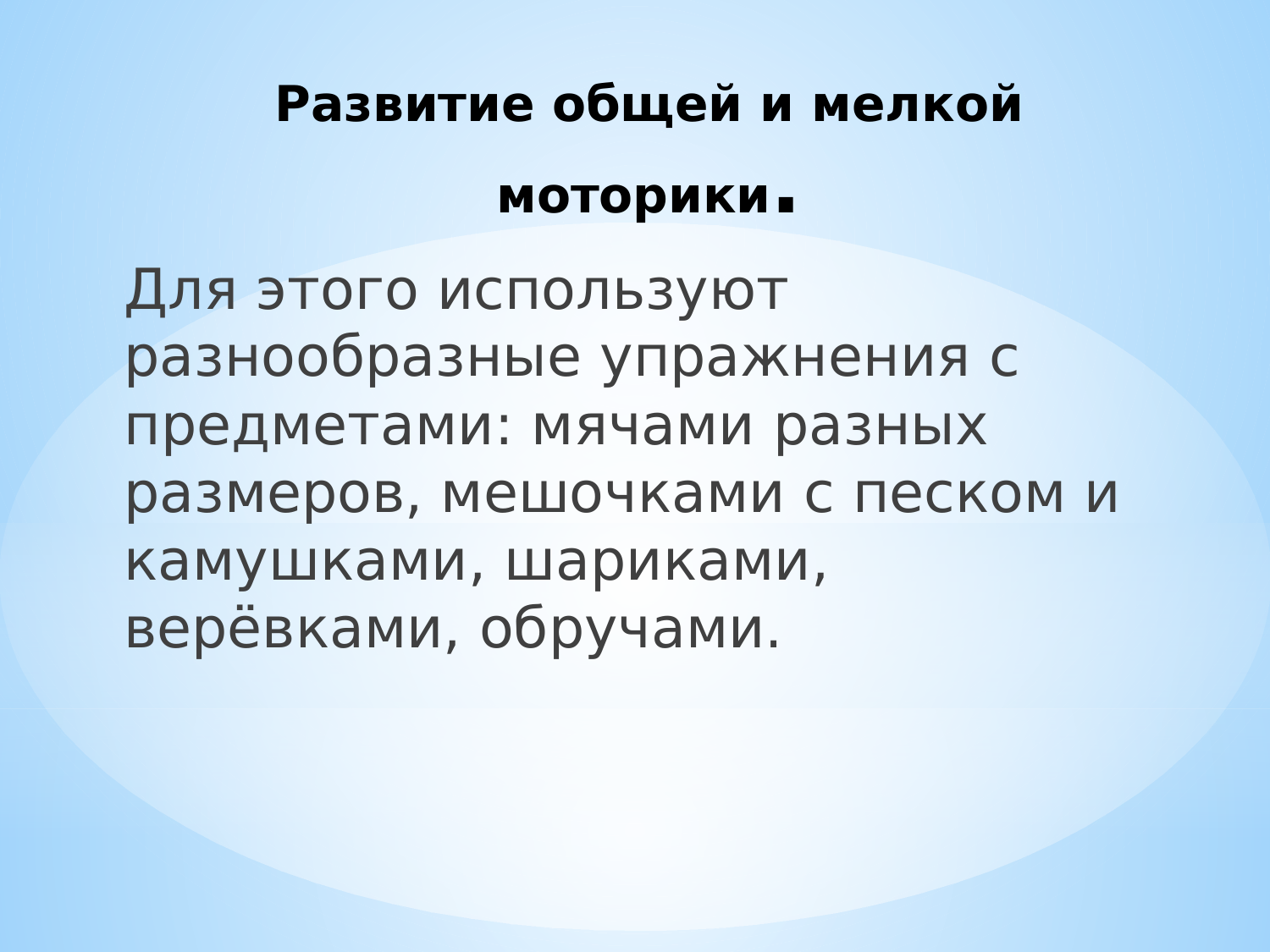

# Развитие общей и мелкой моторики.
Для этого используют разнообразные упражнения с предметами: мячами разных размеров, мешочками с песком и камушками, шариками, верёвками, обручами.